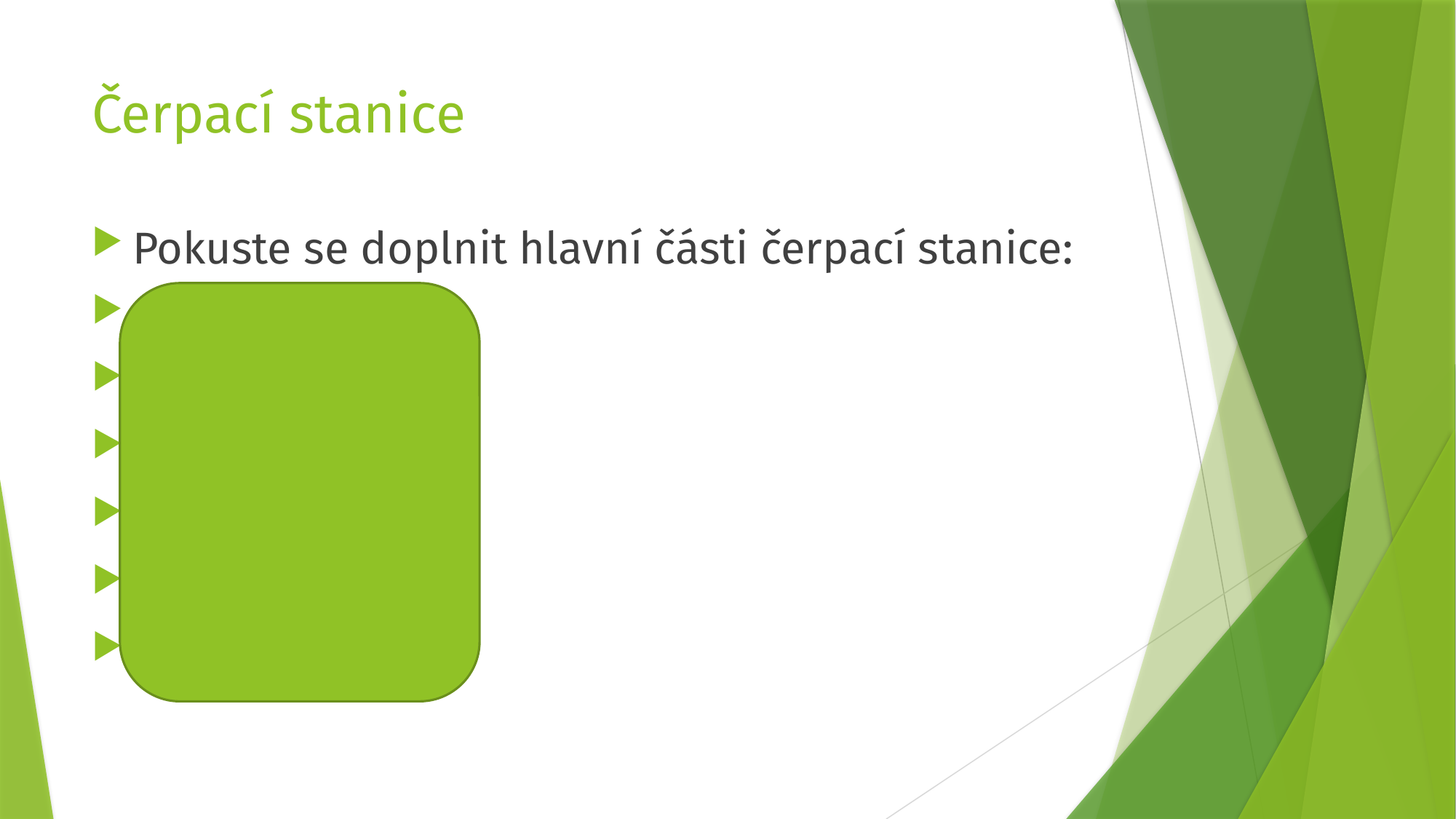

# Čerpací stanice
Pokuste se doplnit hlavní části čerpací stanice:
Motor
Čerpadlo
Sací potrubí
Výtlačné potrubí
Nádrž
Sací koš